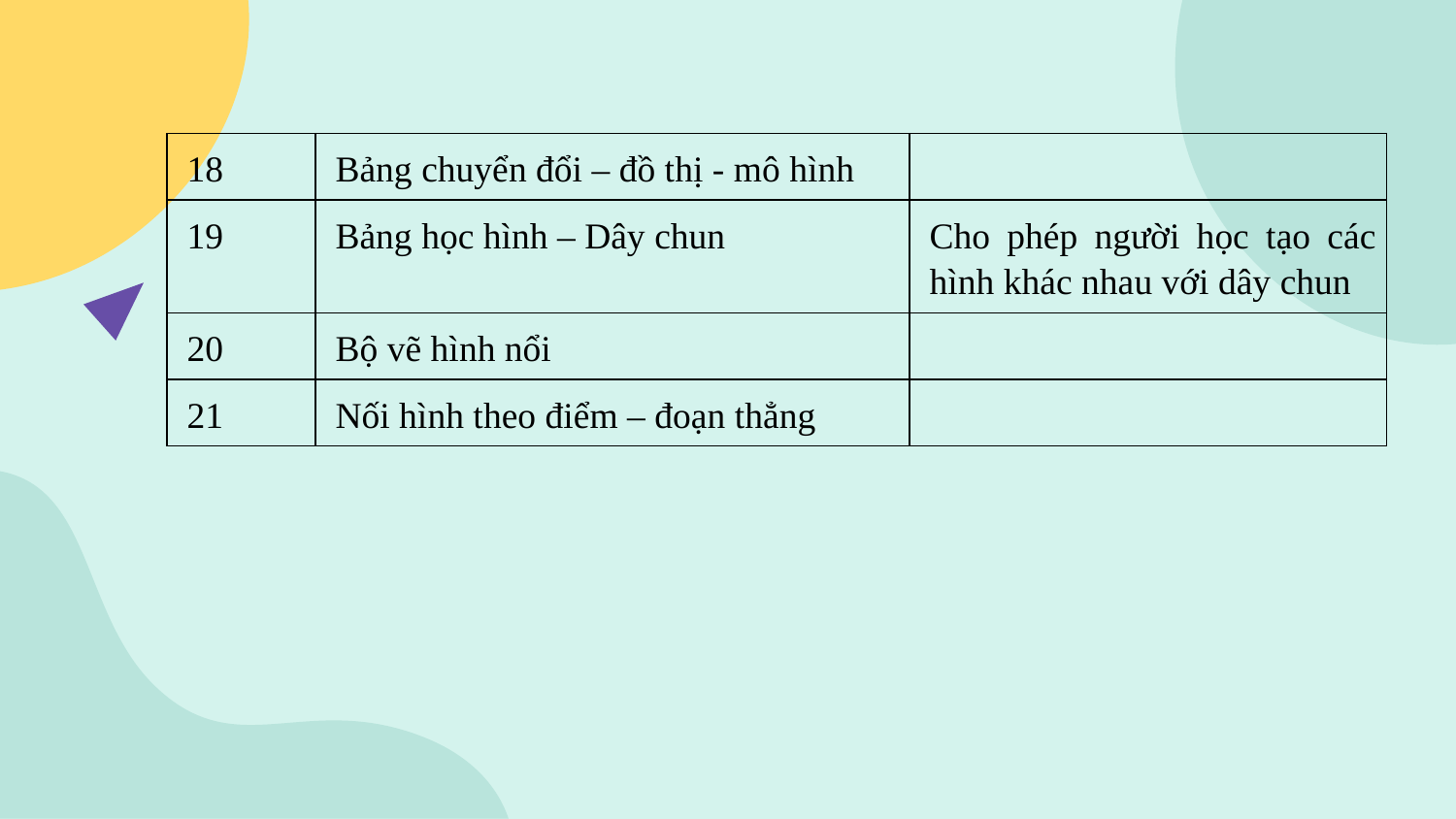

| 18 | Bảng chuyển đổi – đồ thị - mô hình |  |
| --- | --- | --- |
| 19 | Bảng học hình – Dây chun | Cho phép người học tạo các hình khác nhau với dây chun |
| 20 | Bộ vẽ hình nổi |  |
| 21 | Nối hình theo điểm – đoạn thẳng |  |